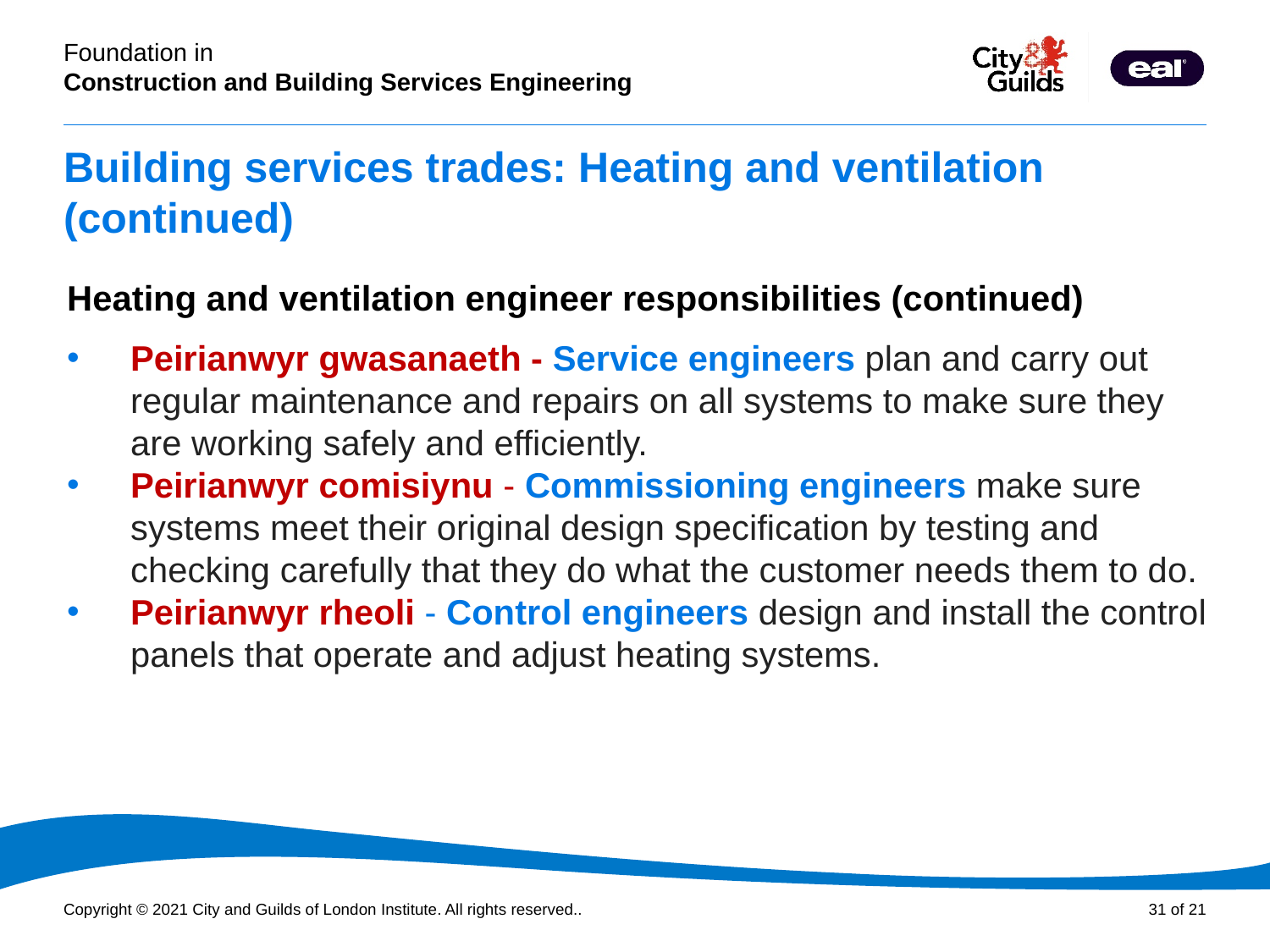

# Building services trades: Heating and ventilation (continued)
Heating and ventilation engineer responsibilities (continued)
Peirianwyr gwasanaeth - Service engineers plan and carry out regular maintenance and repairs on all systems to make sure they are working safely and efficiently.
Peirianwyr comisiynu - Commissioning engineers make sure systems meet their original design specification by testing and checking carefully that they do what the customer needs them to do.
Peirianwyr rheoli - Control engineers design and install the control panels that operate and adjust heating systems.